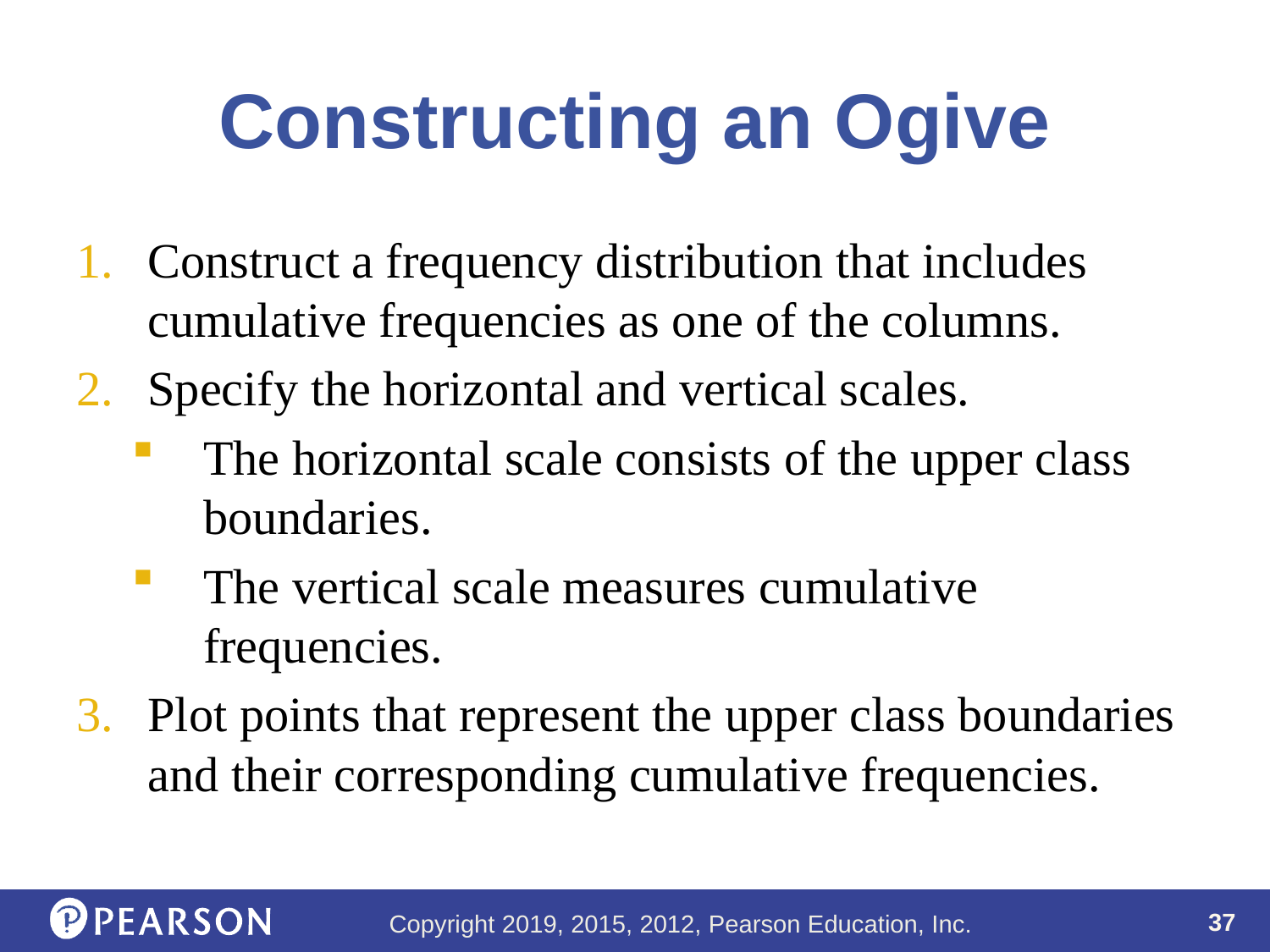

# Constructing an Ogive
Construct a frequency distribution that includes cumulative frequencies as one of the columns.
Specify the horizontal and vertical scales.
The horizontal scale consists of the upper class boundaries.
The vertical scale measures cumulative frequencies.
Plot points that represent the upper class boundaries and their corresponding cumulative frequencies.